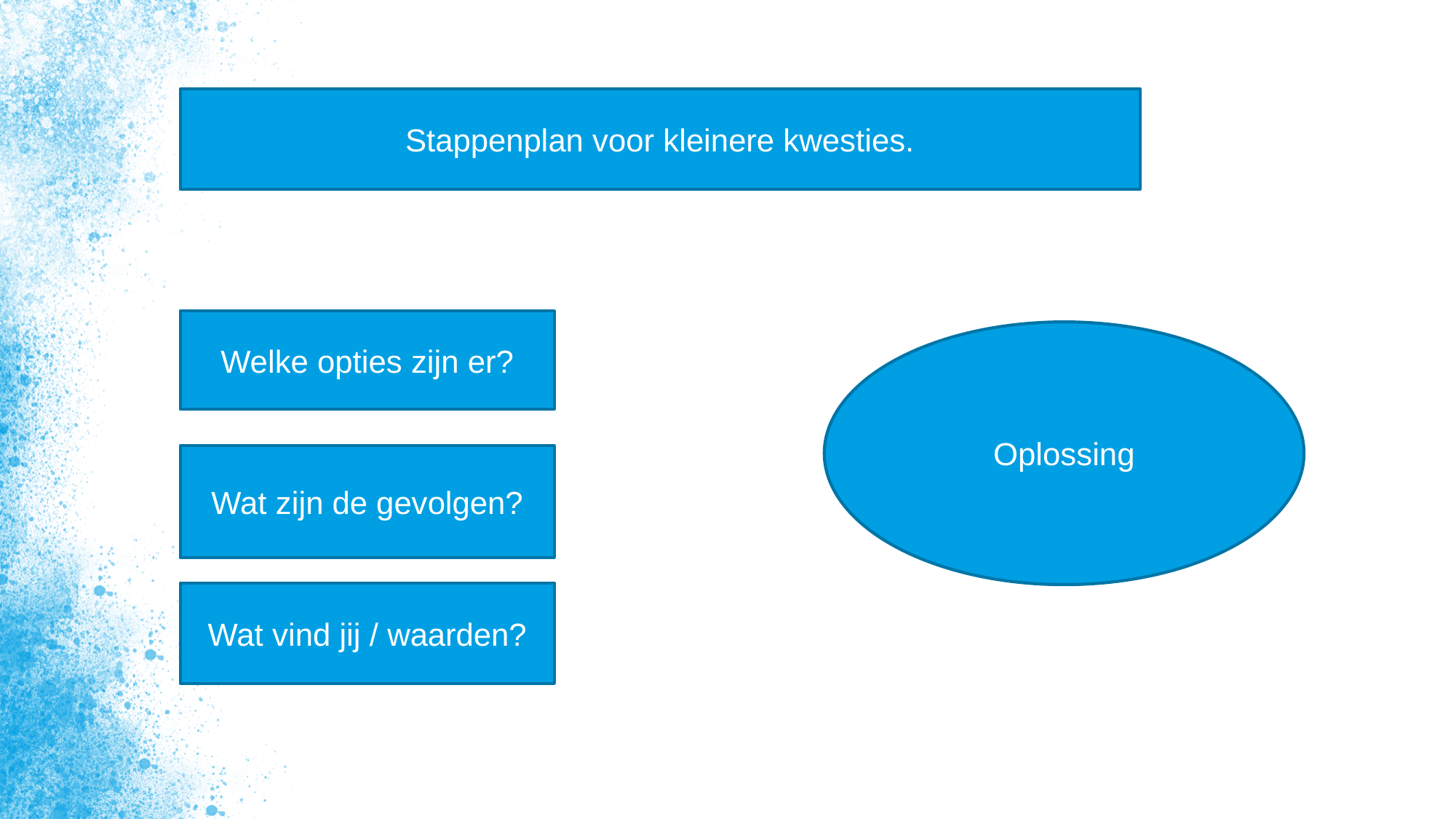

Stappenplan voor kleinere kwesties.
Welke opties zijn er?
Oplossing
Wat zijn de gevolgen?
Wat vind jij / waarden?